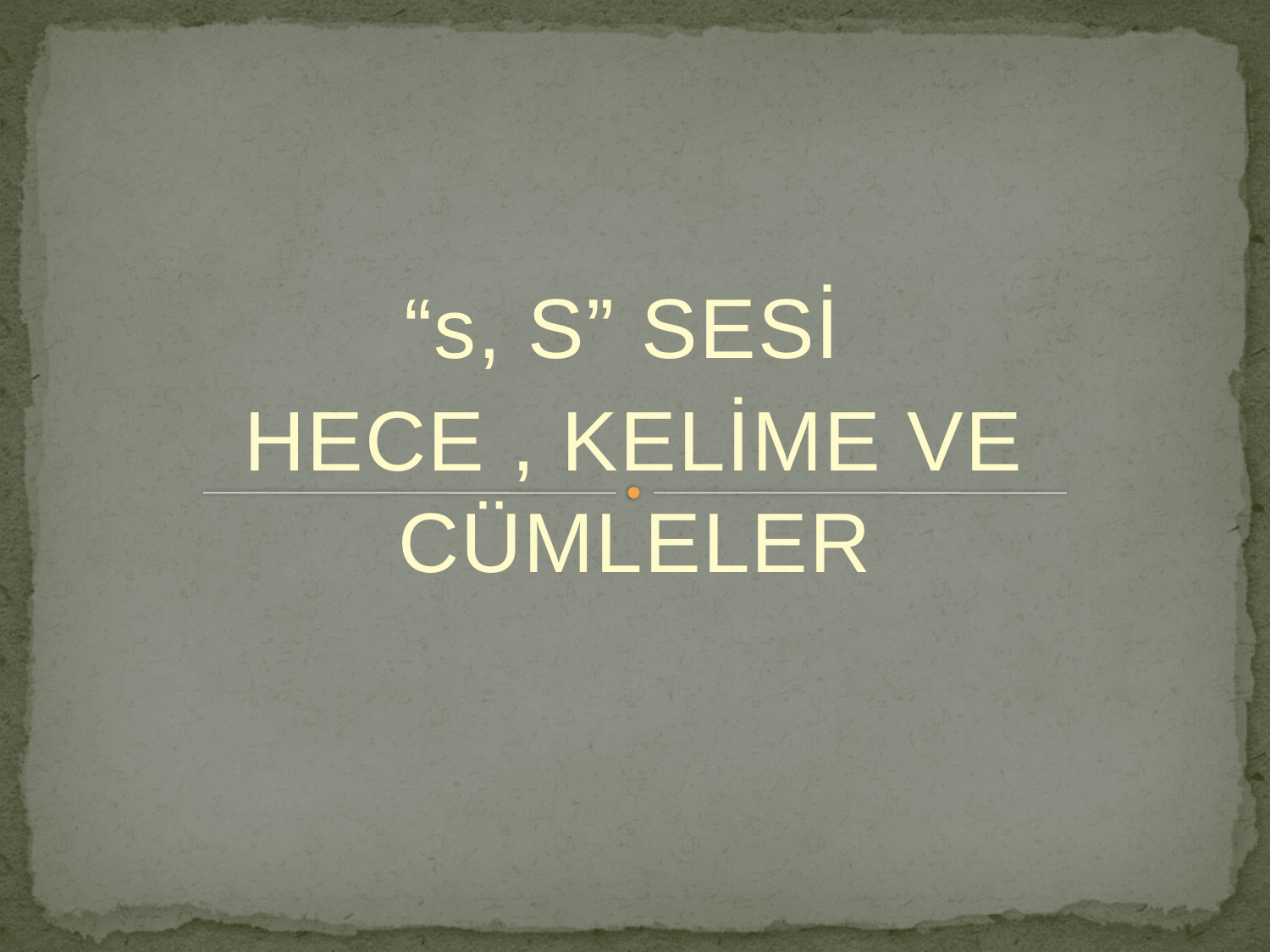

“s, S” SESİ
HECE , KELİME VE CÜMLELER